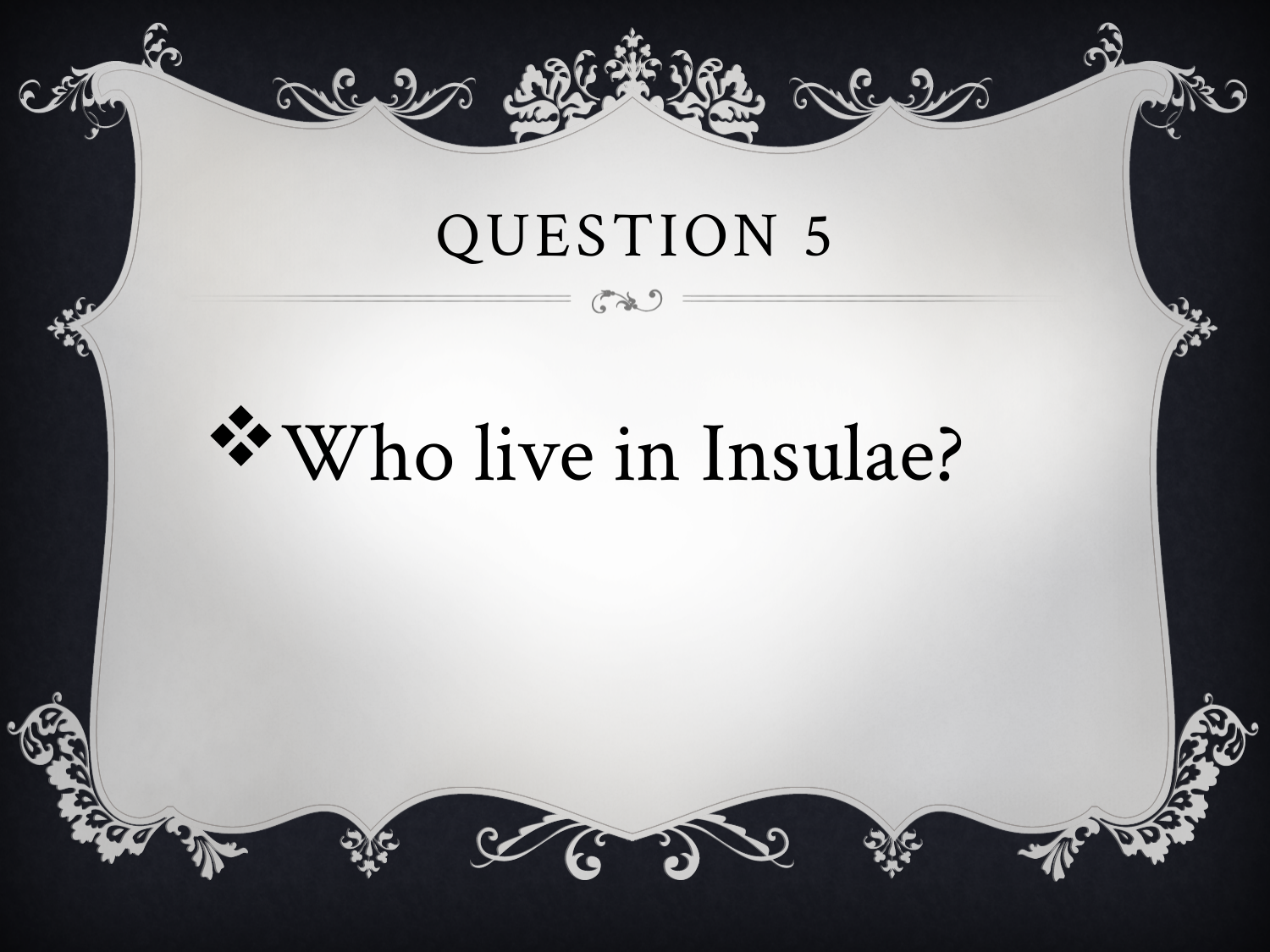

# Question 5
Who live in Insulae?